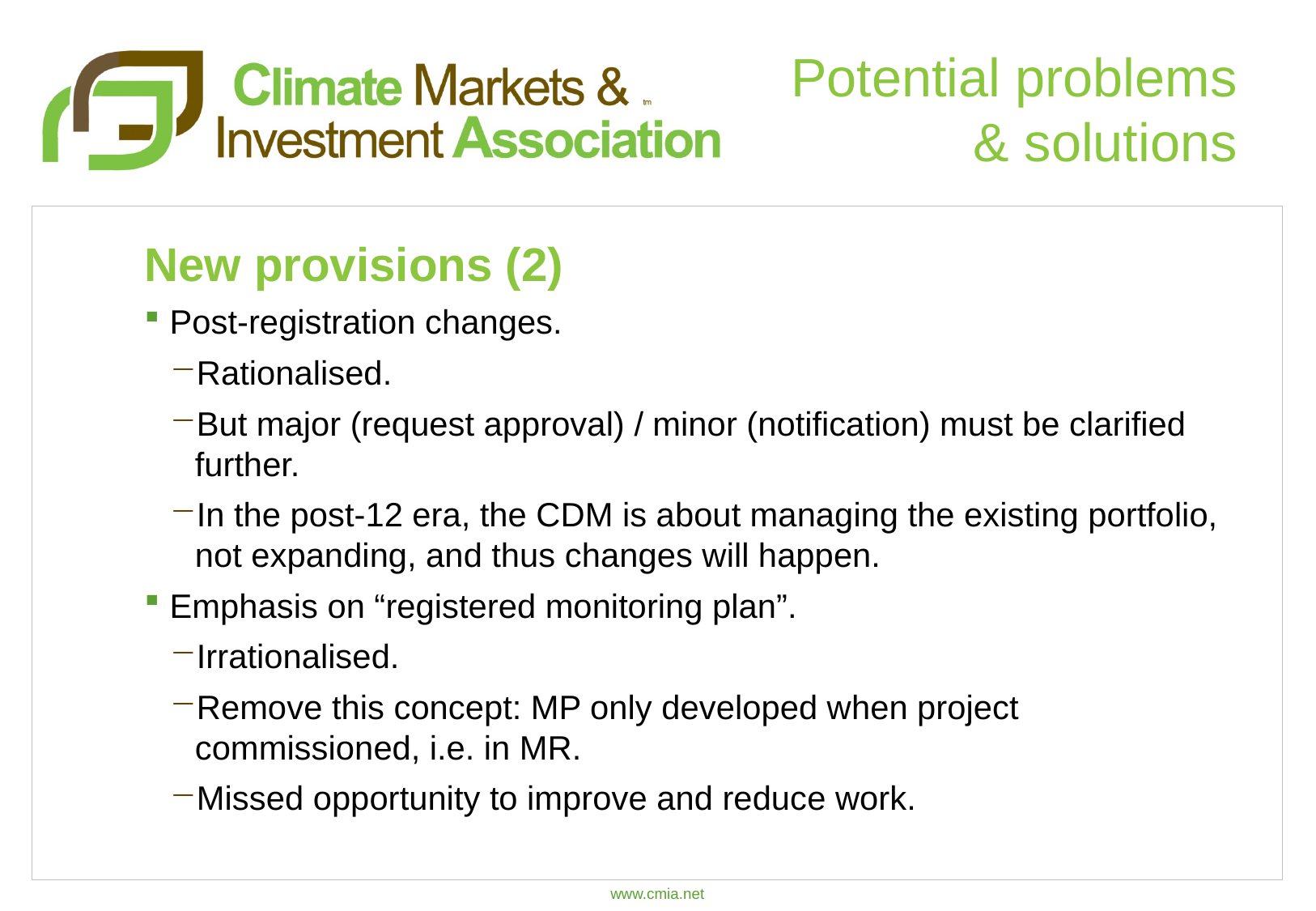

# Potential problems & solutions
New provisions (2)
Post-registration changes.
Rationalised.
But major (request approval) / minor (notification) must be clarified further.
In the post-12 era, the CDM is about managing the existing portfolio, not expanding, and thus changes will happen.
Emphasis on “registered monitoring plan”.
Irrationalised.
Remove this concept: MP only developed when project commissioned, i.e. in MR.
Missed opportunity to improve and reduce work.